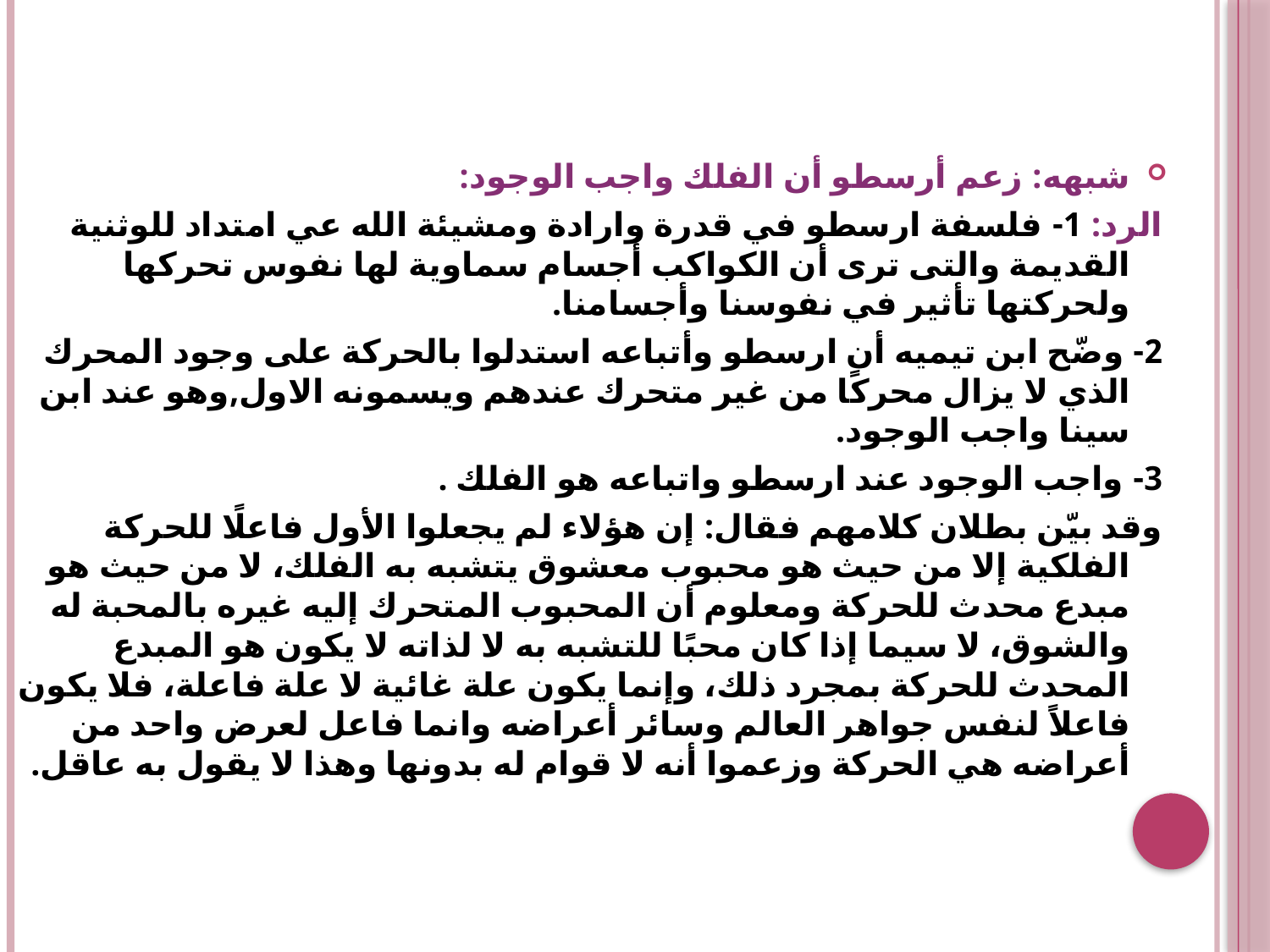

#
شبهه: زعم أرسطو أن الفلك واجب الوجود:
الرد: 1- فلسفة ارسطو في قدرة وارادة ومشيئة الله عي امتداد للوثنية القديمة والتى ترى أن الكواكب أجسام سماوية لها نفوس تحركها ولحركتها تأثير في نفوسنا وأجسامنا.
2- وضّح ابن تيميه أن ارسطو وأتباعه استدلوا بالحركة على وجود المحرك الذي لا يزال محركًا من غير متحرك عندهم ويسمونه الاول,وهو عند ابن سينا واجب الوجود.
3- واجب الوجود عند ارسطو واتباعه هو الفلك .
وقد بيّن بطلان كلامهم فقال: إن هؤلاء لم يجعلوا الأول فاعلًا للحركة الفلكية إلا من حيث هو محبوب معشوق يتشبه به الفلك، لا من حيث هو مبدع محدث للحركة ومعلوم أن المحبوب المتحرك إليه غيره بالمحبة له والشوق، لا سيما إذا كان محبًا للتشبه به لا لذاته لا يكون هو المبدع المحدث للحركة بمجرد ذلك، وإنما يكون علة غائية لا علة فاعلة، فلا يكون فاعلاً لنفس جواهر العالم وسائر أعراضه وانما فاعل لعرض واحد من أعراضه هي الحركة وزعموا أنه لا قوام له بدونها وهذا لا يقول به عاقل.